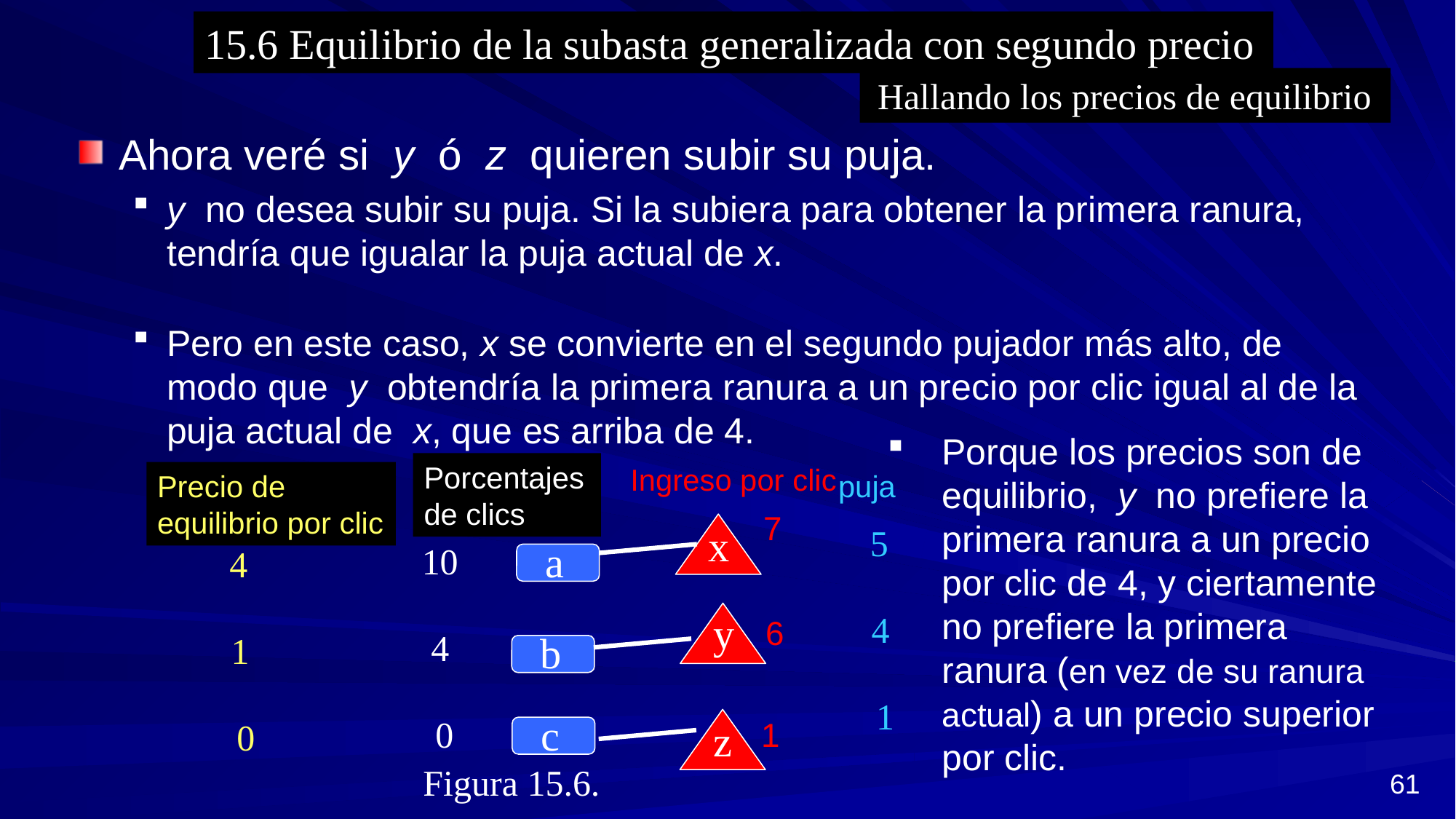

15.6 Equilibrio de la subasta generalizada con segundo precio
Hallando los precios de equilibrio
Ahora veré si  y  ó  z  quieren subir su puja.
y  no desea subir su puja. Si la subiera para obtener la primera ranura, tendría que igualar la puja actual de x.

Pero en este caso, x se convierte en el segundo pujador más alto, de modo que  y  obtendría la primera ranura a un precio por clic igual al de la puja actual de  x, que es arriba de 4.
Porque los precios son de equilibrio,  y  no prefiere la primera ranura a un precio por clic de 4, y ciertamente no prefiere la primera ranura (en vez de su ranura actual) a un precio superior por clic.
Porcentajes de clics
Ingreso por clic
puja
Precio de equilibrio por clic
7

x
5
a
10
4

y
 4

6
 4
b
1

 1
c
 0
1
z

 0

Figura 15.6.
61